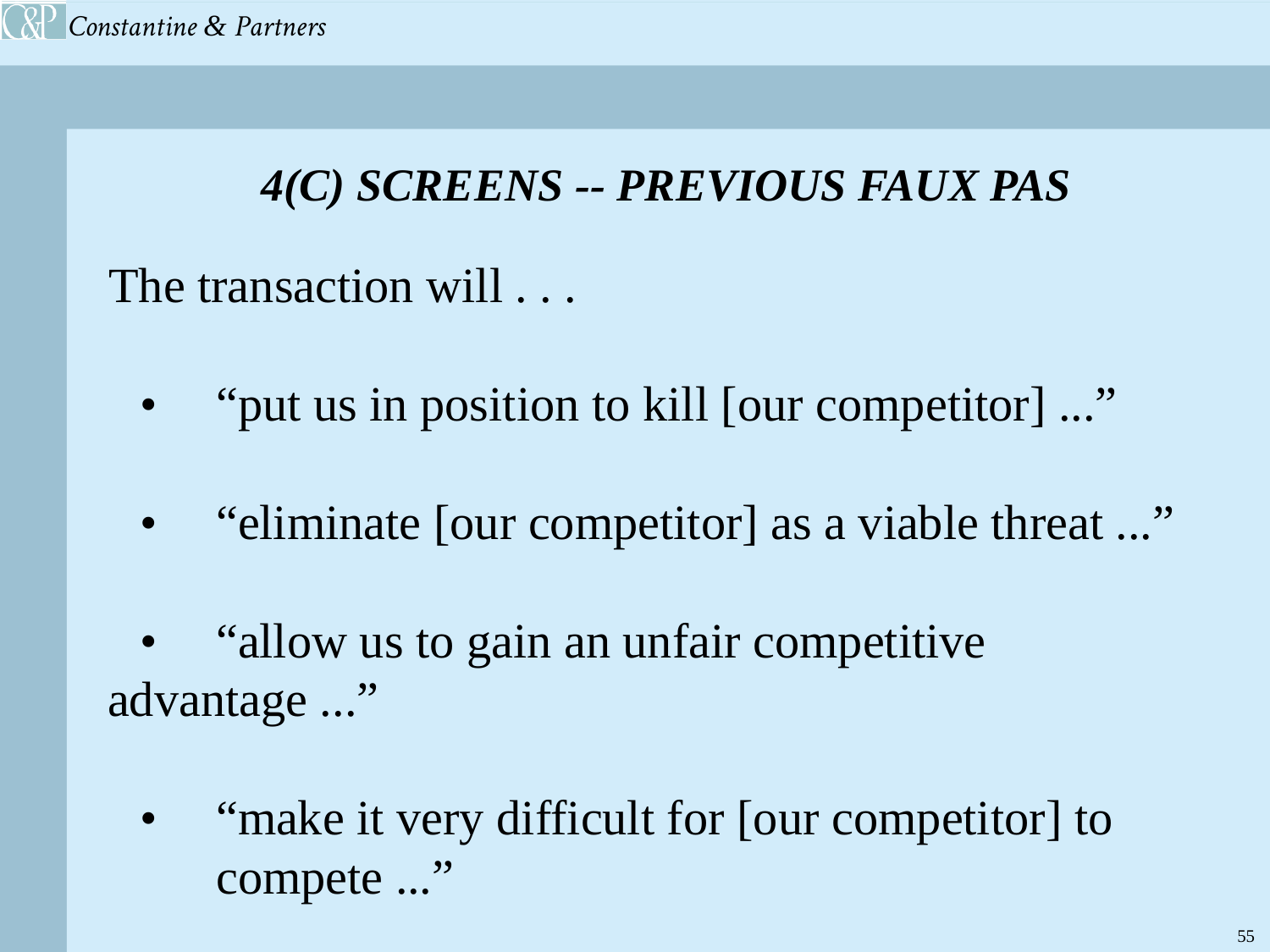

4(C) SCREENS -- PREVIOUS FAUX PAS
	The transaction will . . .

	•	 “put us in position to kill [our competitor] ...”

	•	 “eliminate [our competitor] as a viable threat ...”

	•	 “allow us to gain an unfair competitive advantage ...”

	•	 “make it very difficult for [our competitor] to 			 compete ...”